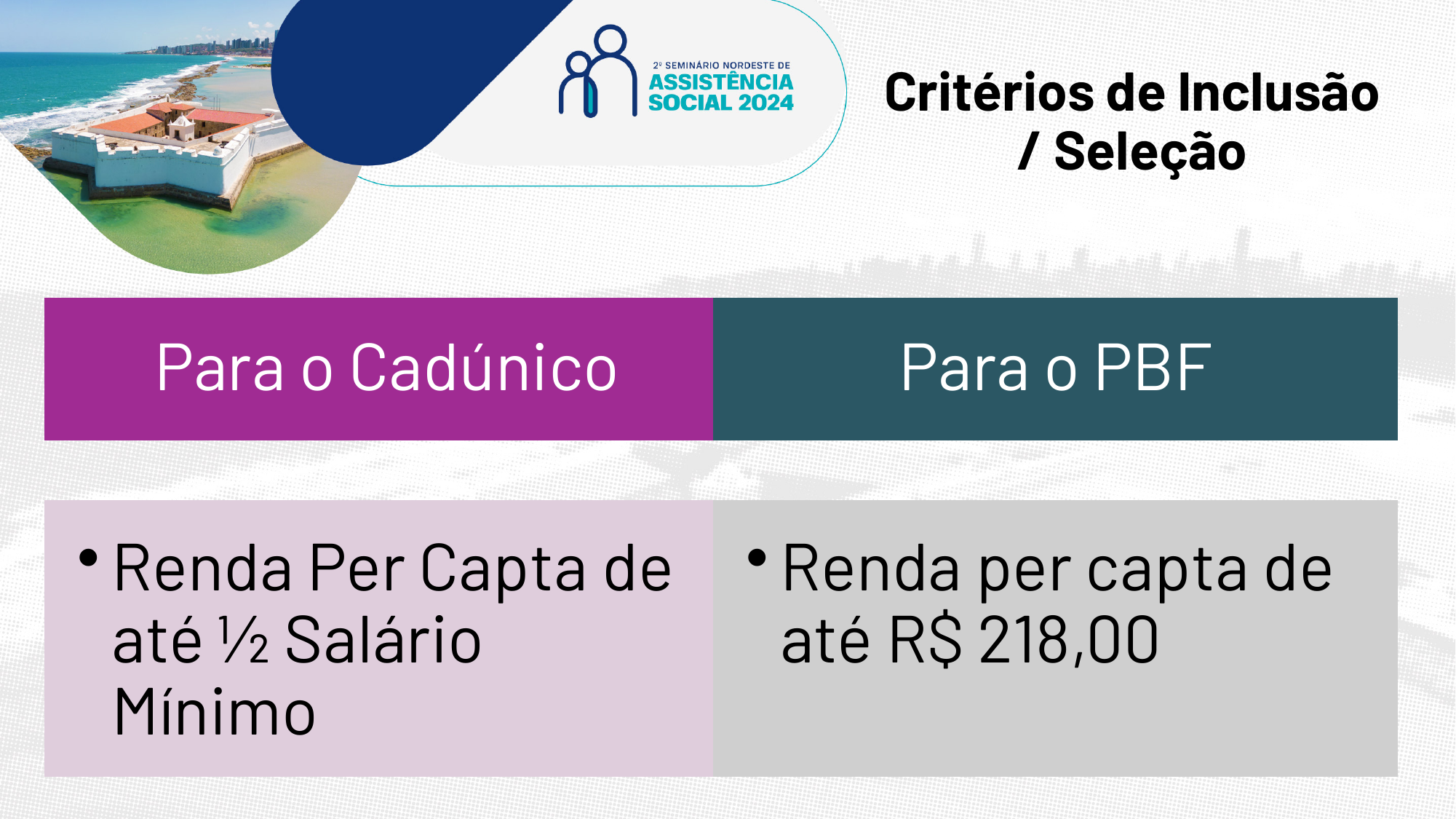

# Critérios de Inclusão / Seleção

Para o Cadúnico

Para o PBF

Renda Per Capta de até ½ Salário Mínimo

Renda per capta de até R$ 218,00